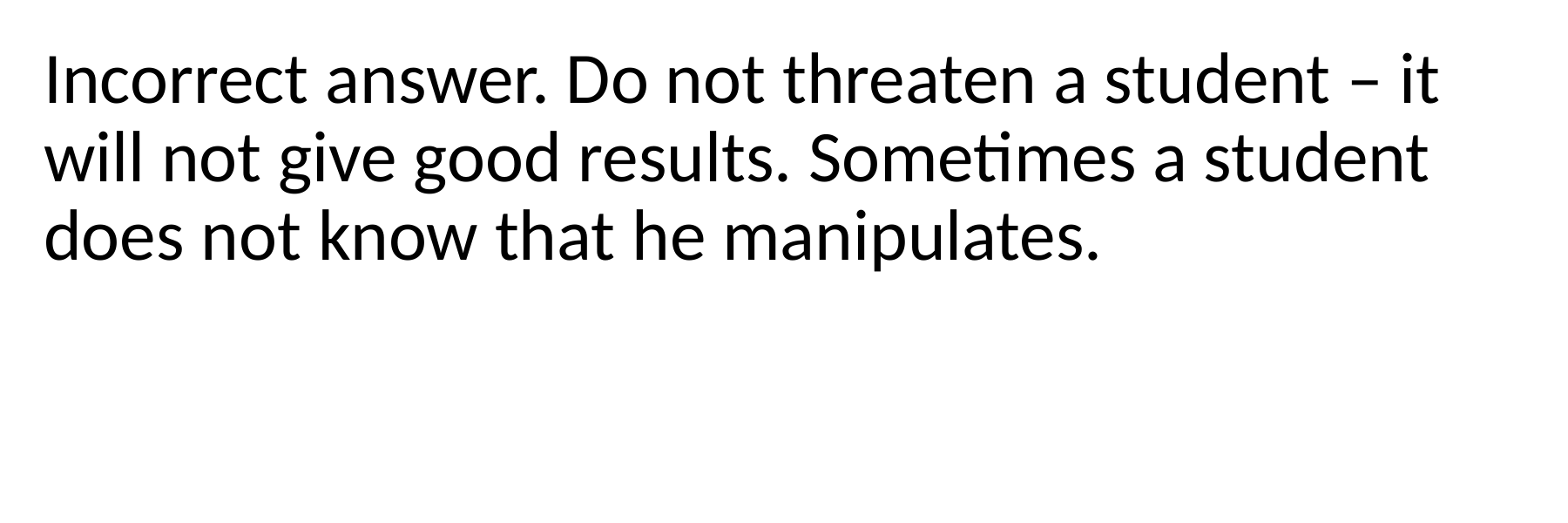

Incorrect answer. Do not threaten a student – it will not give good results. Sometimes a student does not know that he manipulates.